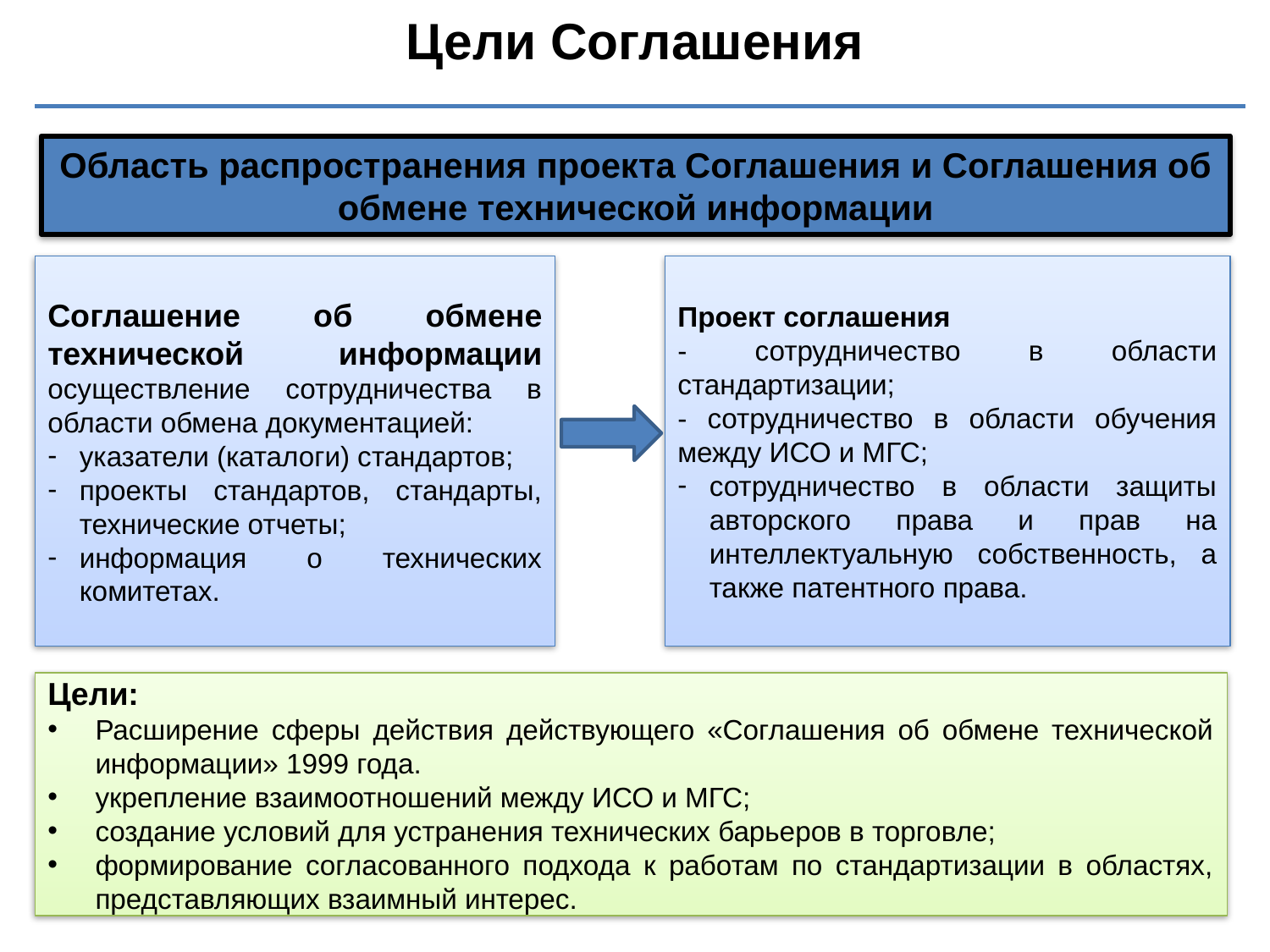

# Цели Соглашения
Область распространения проекта Соглашения и Соглашения об обмене технической информации
Соглашение об обмене технической информации осуществление сотрудничества в области обмена документацией:
указатели (каталоги) стандартов;
проекты стандартов, стандарты, технические отчеты;
информация о технических комитетах.
Проект соглашения
- сотрудничество в области стандартизации;
- сотрудничество в области обучения между ИСО и МГС;
сотрудничество в области защиты авторского права и прав на интеллектуальную собственность, а также патентного права.

Цели:
Расширение сферы действия действующего «Соглашения об обмене технической информации» 1999 года.
укрепление взаимоотношений между ИСО и МГС;
создание условий для устранения технических барьеров в торговле;
формирование согласованного подхода к работам по стандартизации в областях, представляющих взаимный интерес.